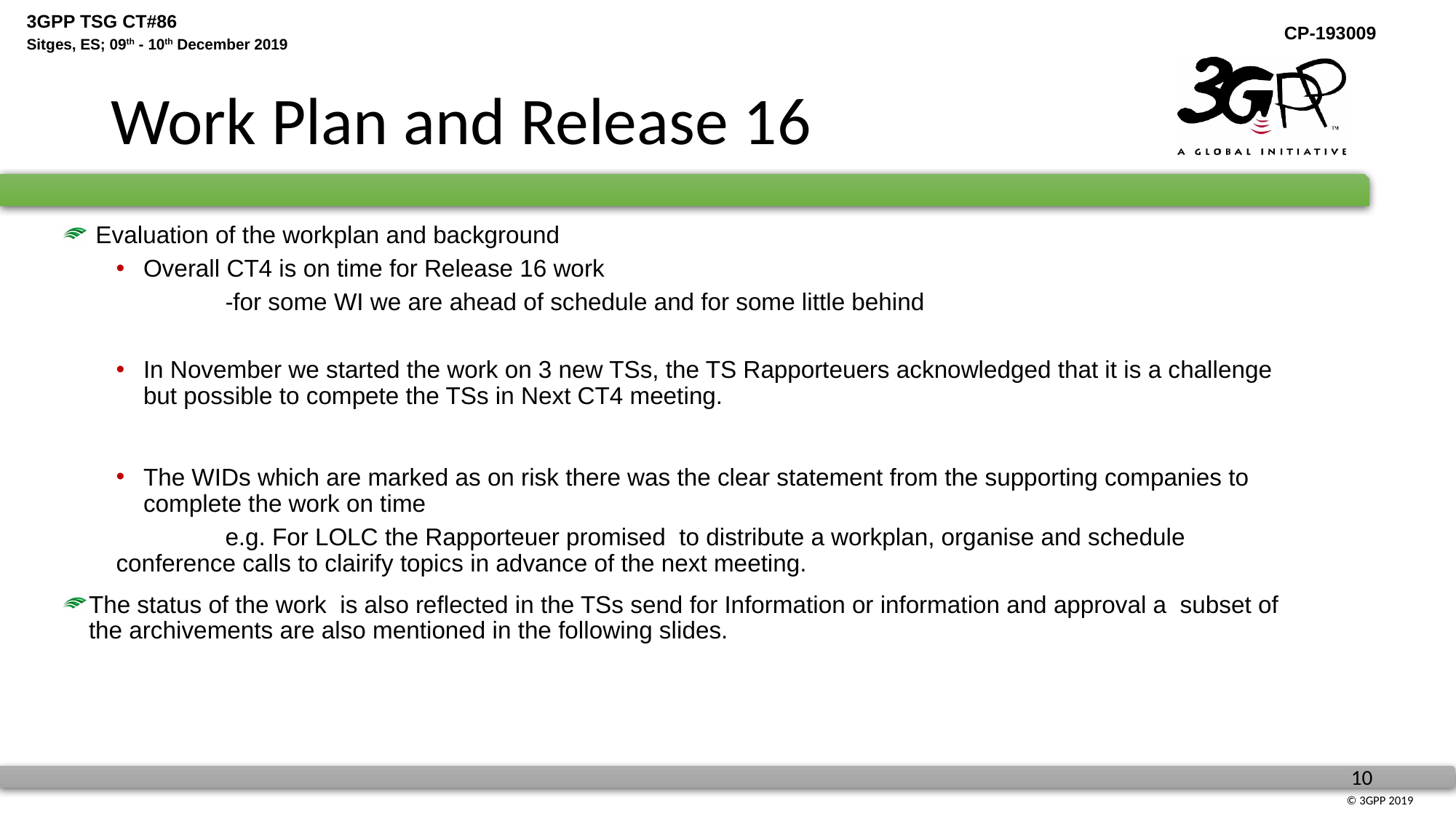

# Work Plan and Release 16
 Evaluation of the workplan and background
Overall CT4 is on time for Release 16 work
	-for some WI we are ahead of schedule and for some little behind

In November we started the work on 3 new TSs, the TS Rapporteuers acknowledged that it is a challenge but possible to compete the TSs in Next CT4 meeting.

The WIDs which are marked as on risk there was the clear statement from the supporting companies to complete the work on time
	e.g. For LOLC the Rapporteuer promised  to distribute a workplan, organise and schedule conference calls to clairify topics in advance of the next meeting.
The status of the work  is also reflected in the TSs send for Information or information and approval a  subset of the archivements are also mentioned in the following slides.